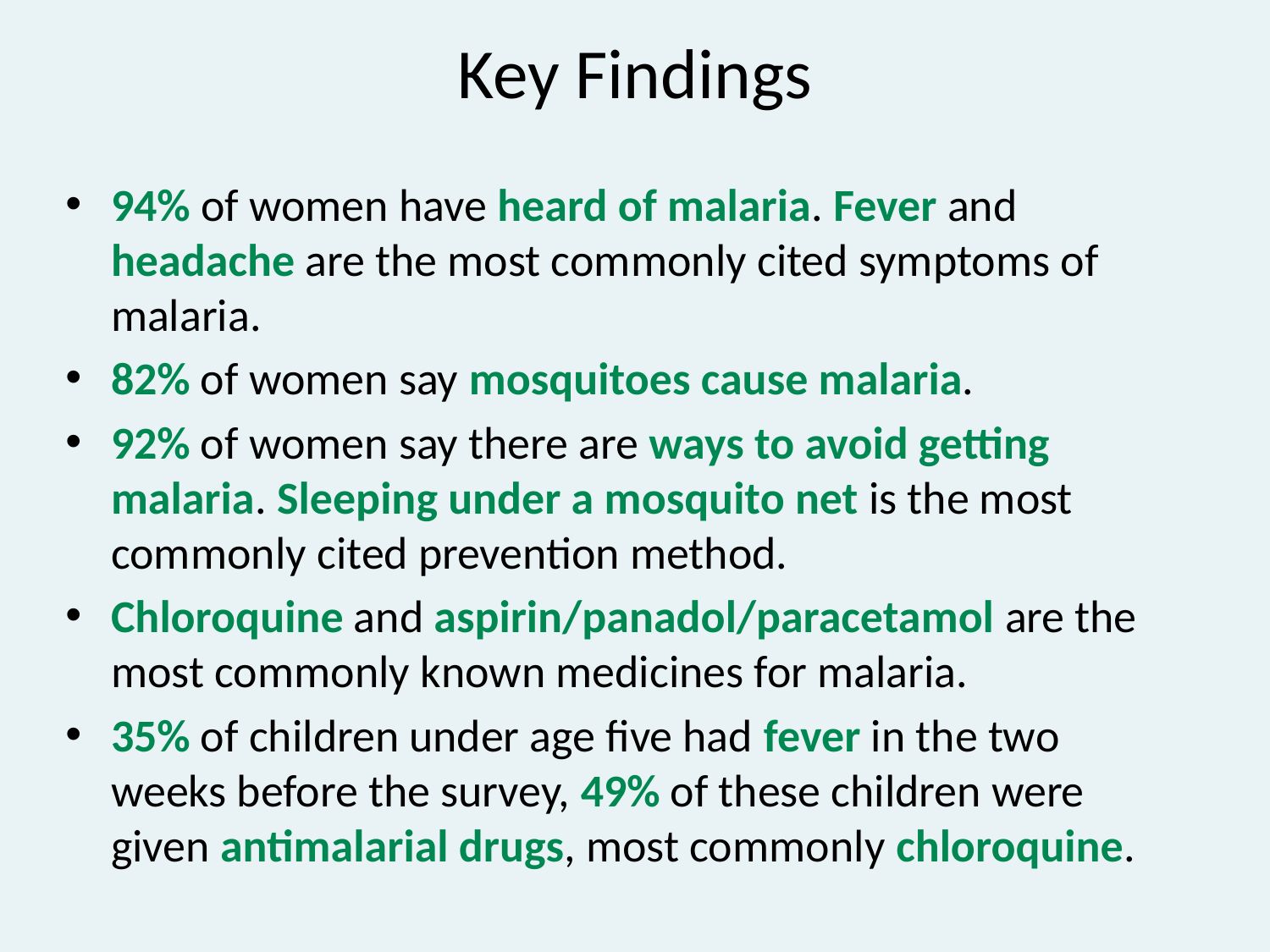

# Key Findings
94% of women have heard of malaria. Fever and headache are the most commonly cited symptoms of malaria.
82% of women say mosquitoes cause malaria.
92% of women say there are ways to avoid getting malaria. Sleeping under a mosquito net is the most commonly cited prevention method.
Chloroquine and aspirin/panadol/paracetamol are the most commonly known medicines for malaria.
35% of children under age five had fever in the two weeks before the survey, 49% of these children were given antimalarial drugs, most commonly chloroquine.